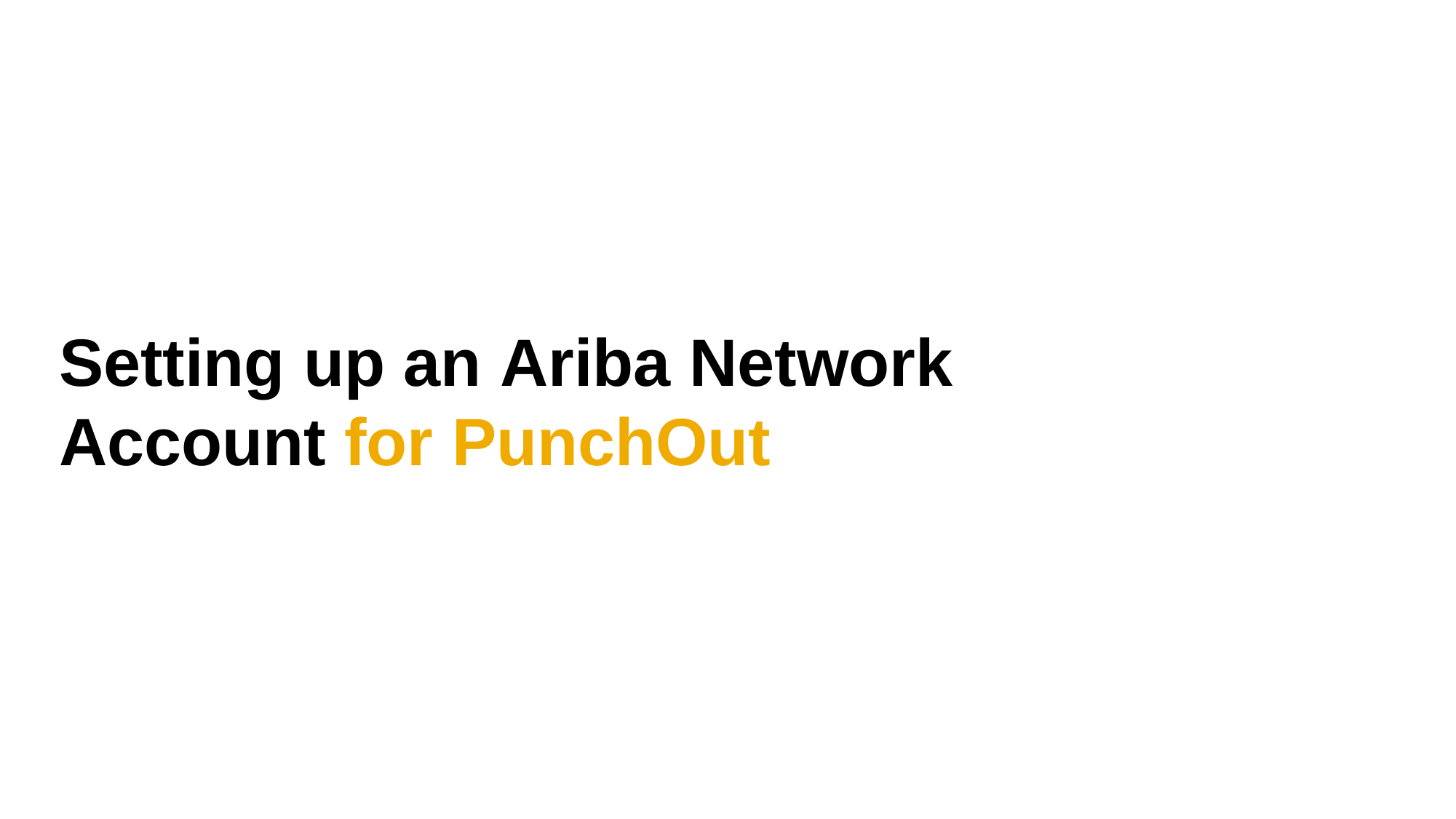

Setting up an Ariba Network
Account for PunchOut